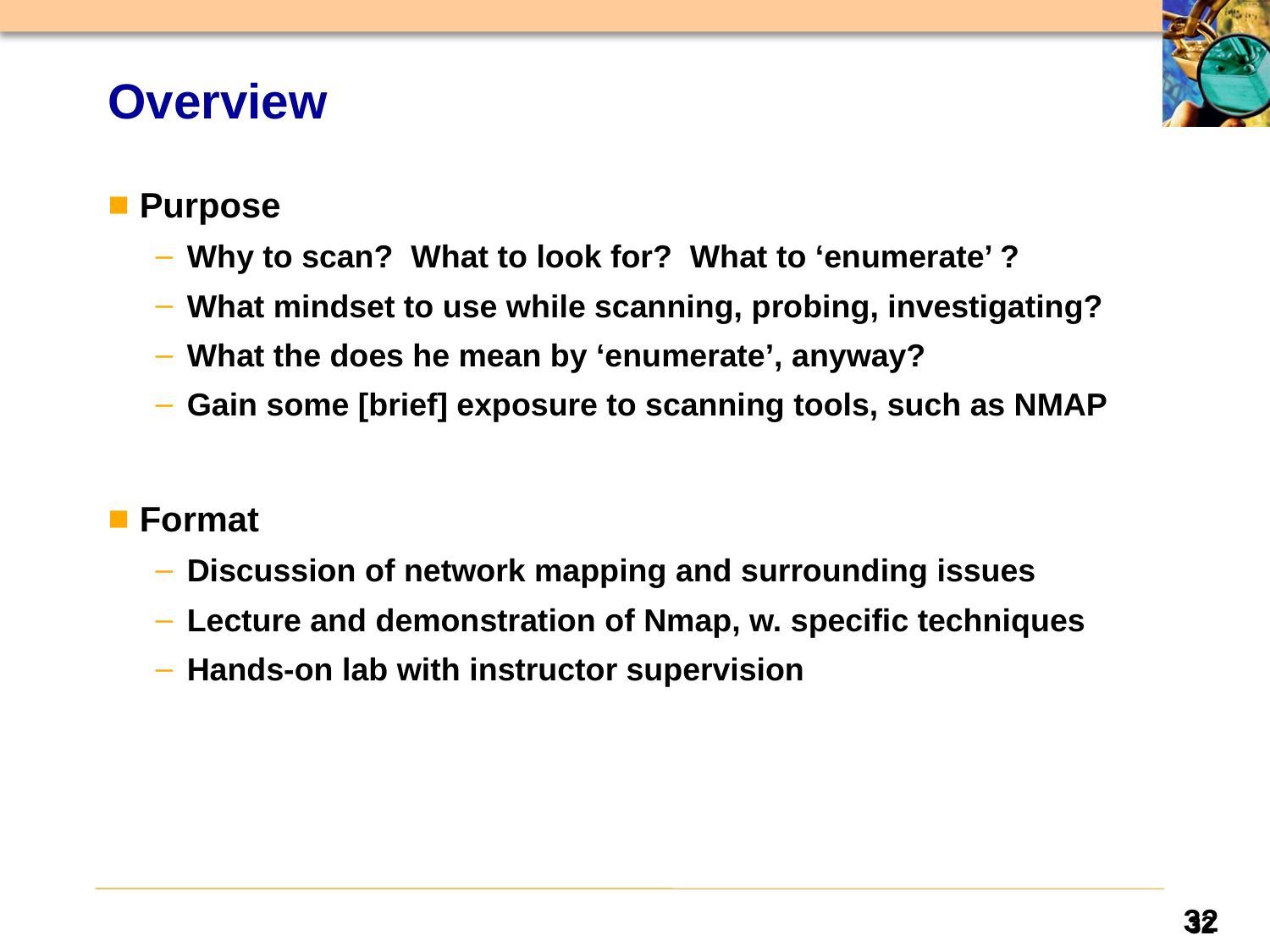

# Overview
Purpose
Why to scan?  What to look for?  What to ‘enumerate’ ?
What mindset to use while scanning, probing, investigating?
What the does he mean by ‘enumerate’, anyway?
Gain some [brief] exposure to scanning tools, such as NMAP

Format
Discussion of network mapping and surrounding issues
Lecture and demonstration of Nmap, w. specific techniques
Hands-on lab with instructor supervision
32